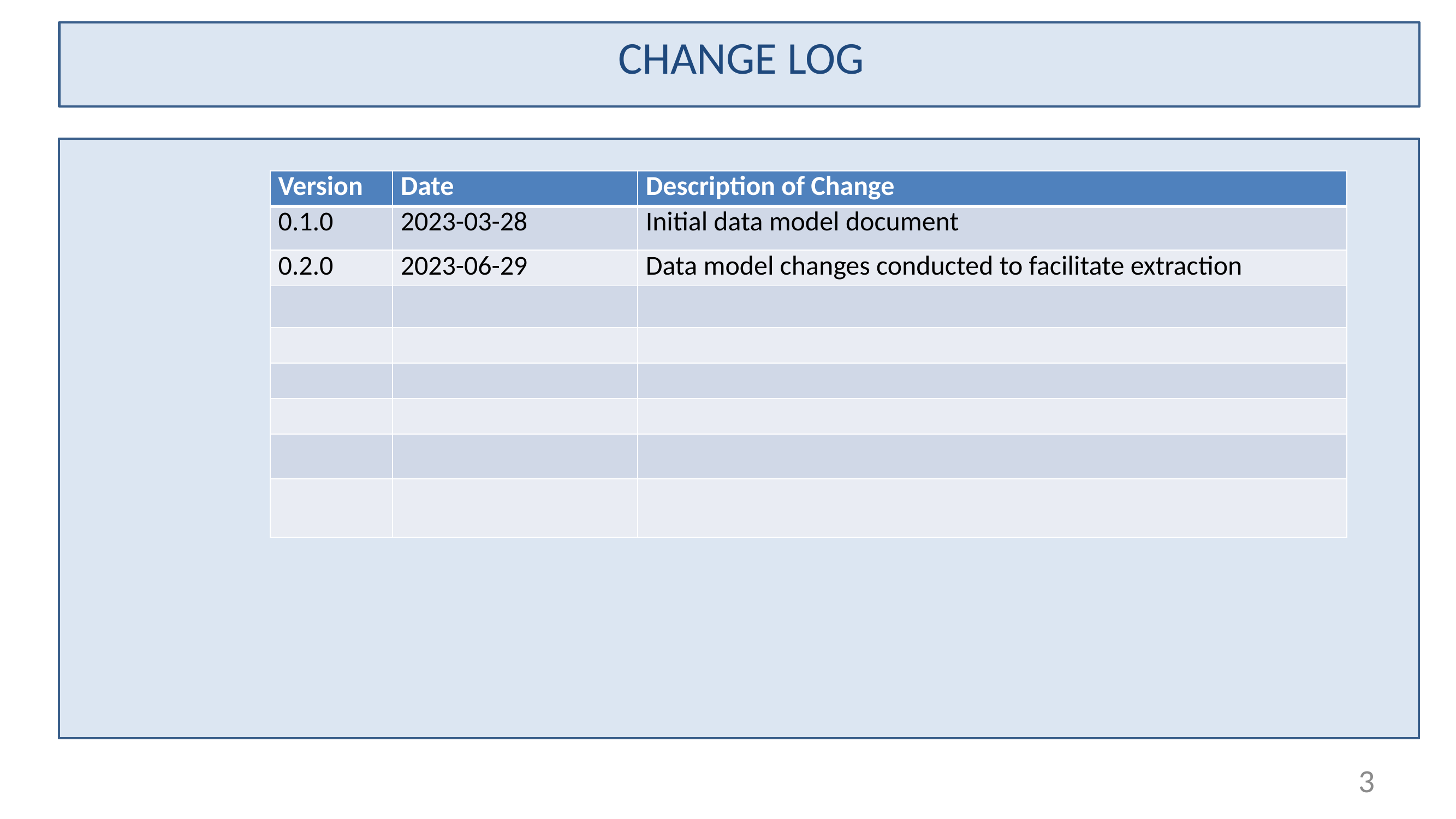

CHANGE LOG
| Version | Date | Description of Change |
| --- | --- | --- |
| 0.1.0 | 2023-03-28 | Initial data model document |
| 0.2.0 | 2023-06-29 | Data model changes conducted to facilitate extraction |
|  |  |  |
|  |  |  |
|  |  |  |
|  |  |  |
|  |  |  |
|  |  |  |